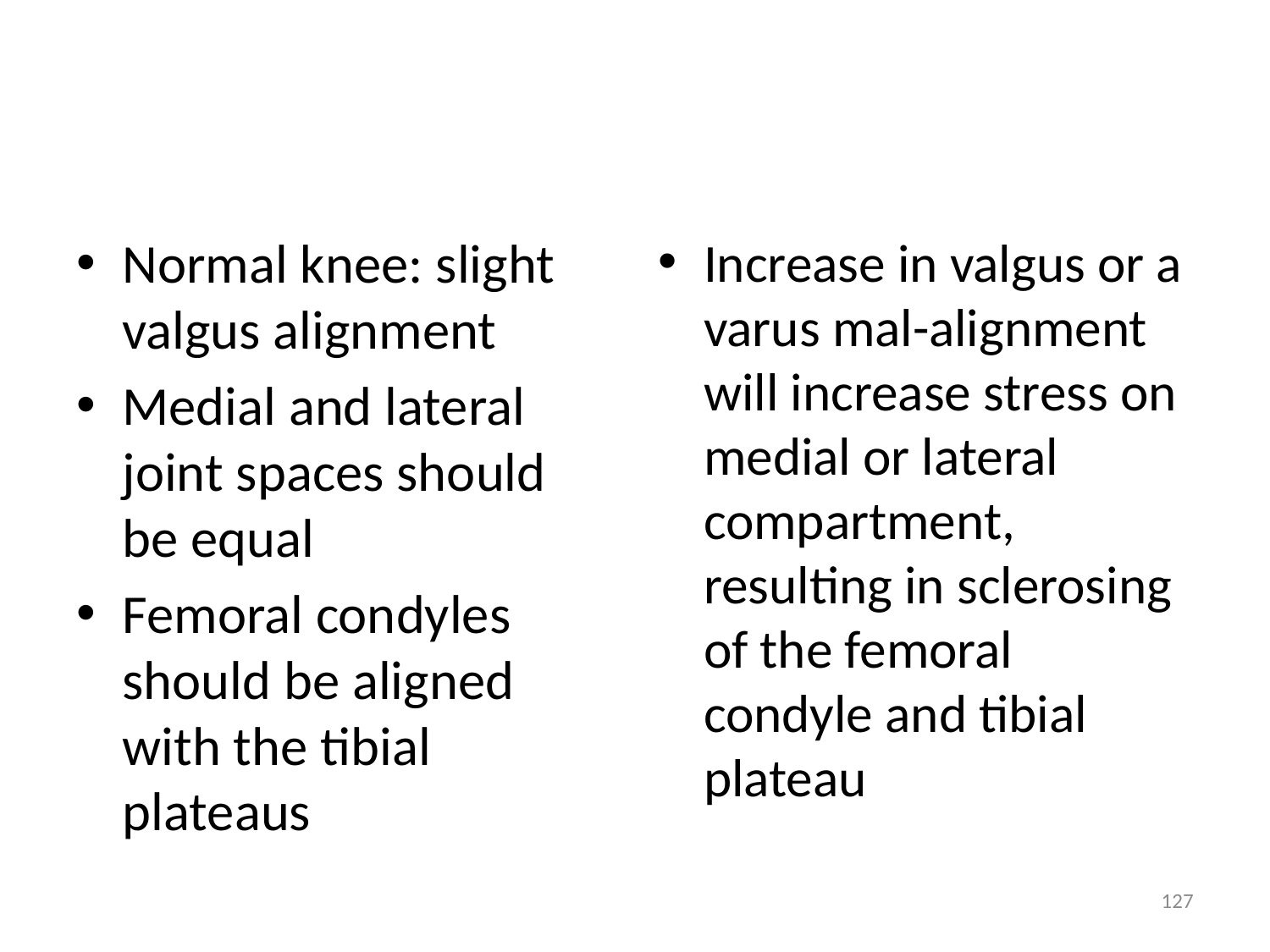

#
Normal knee: slight valgus alignment
Medial and lateral joint spaces should be equal
Femoral condyles should be aligned with the tibial plateaus
Increase in valgus or a varus mal-alignment will increase stress on medial or lateral compartment, resulting in sclerosing of the femoral condyle and tibial plateau
127